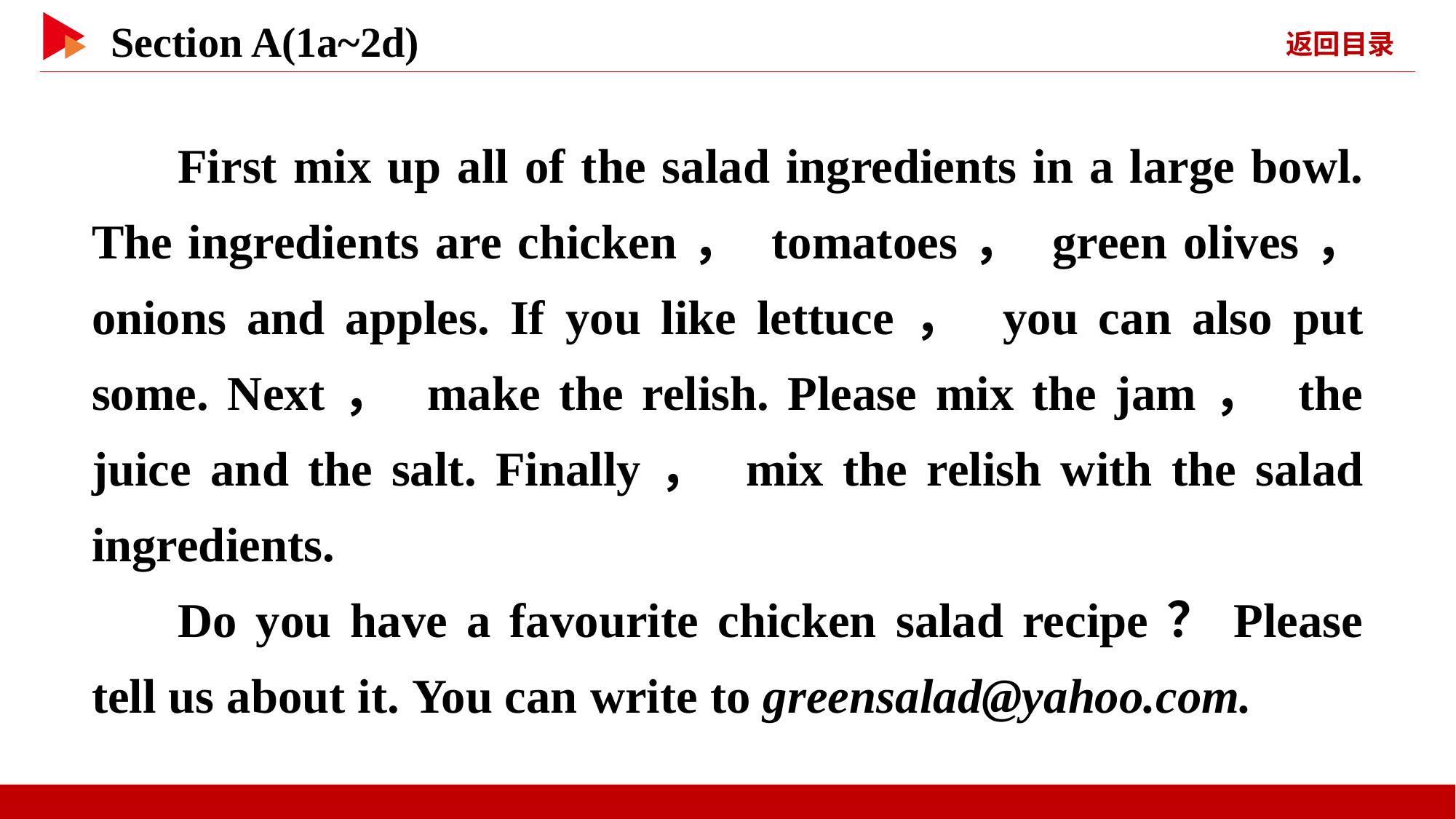

First mix up all of the salad ingredients in a large bowl. The ingredients are chicken， tomatoes， green olives， onions and apples. If you like lettuce， you can also put some. Next， make the relish. Please mix the jam， the juice and the salt. Finally， mix the relish with the salad ingredients.
Do you have a favourite chicken salad recipe？Please tell us about it. You can write to greensalad@yahoo.com.